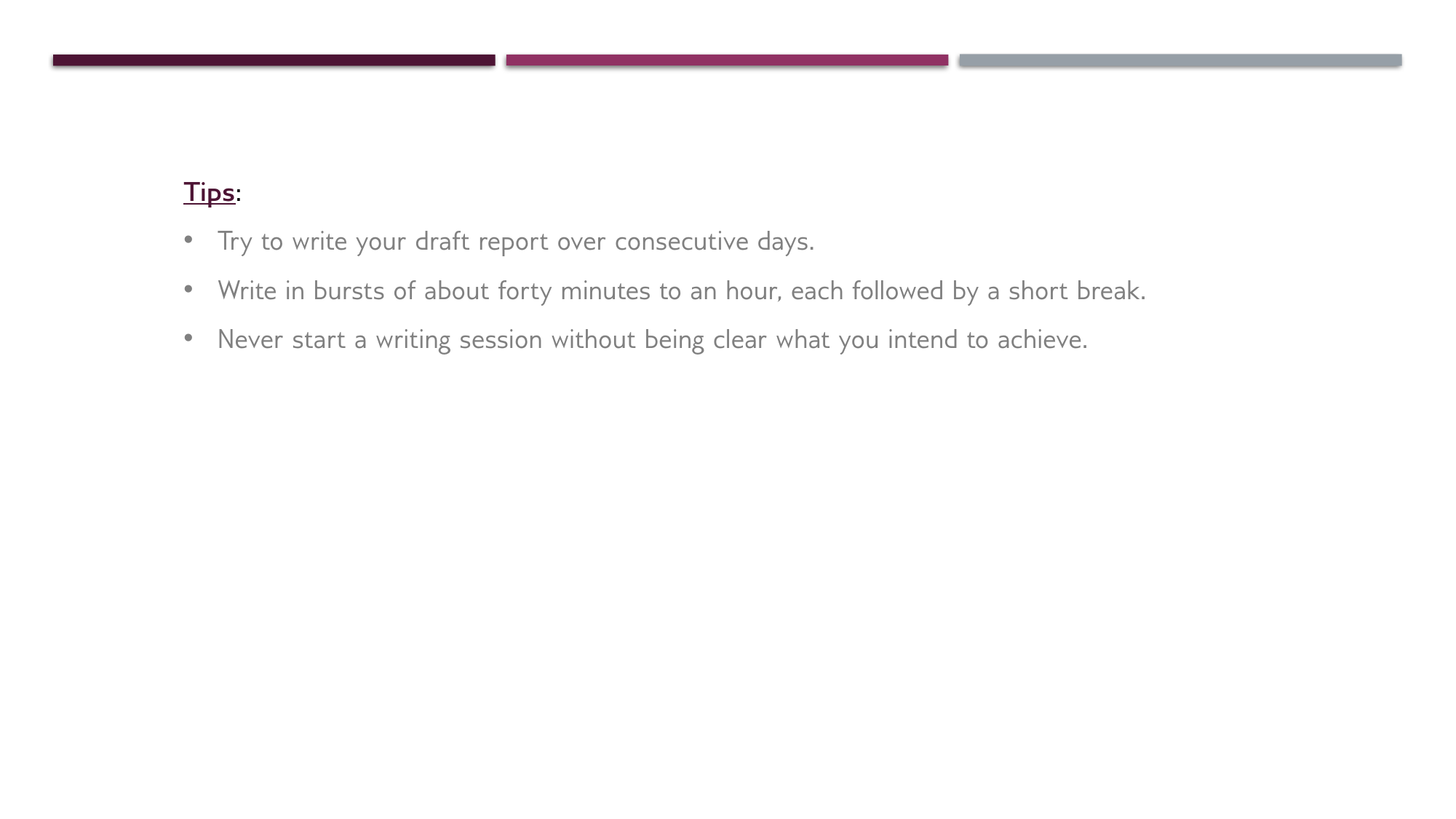

Tips:
Try to write your draft report over consecutive days.
Write in bursts of about forty minutes to an hour, each followed by a short break.
Never start a writing session without being clear what you intend to achieve.